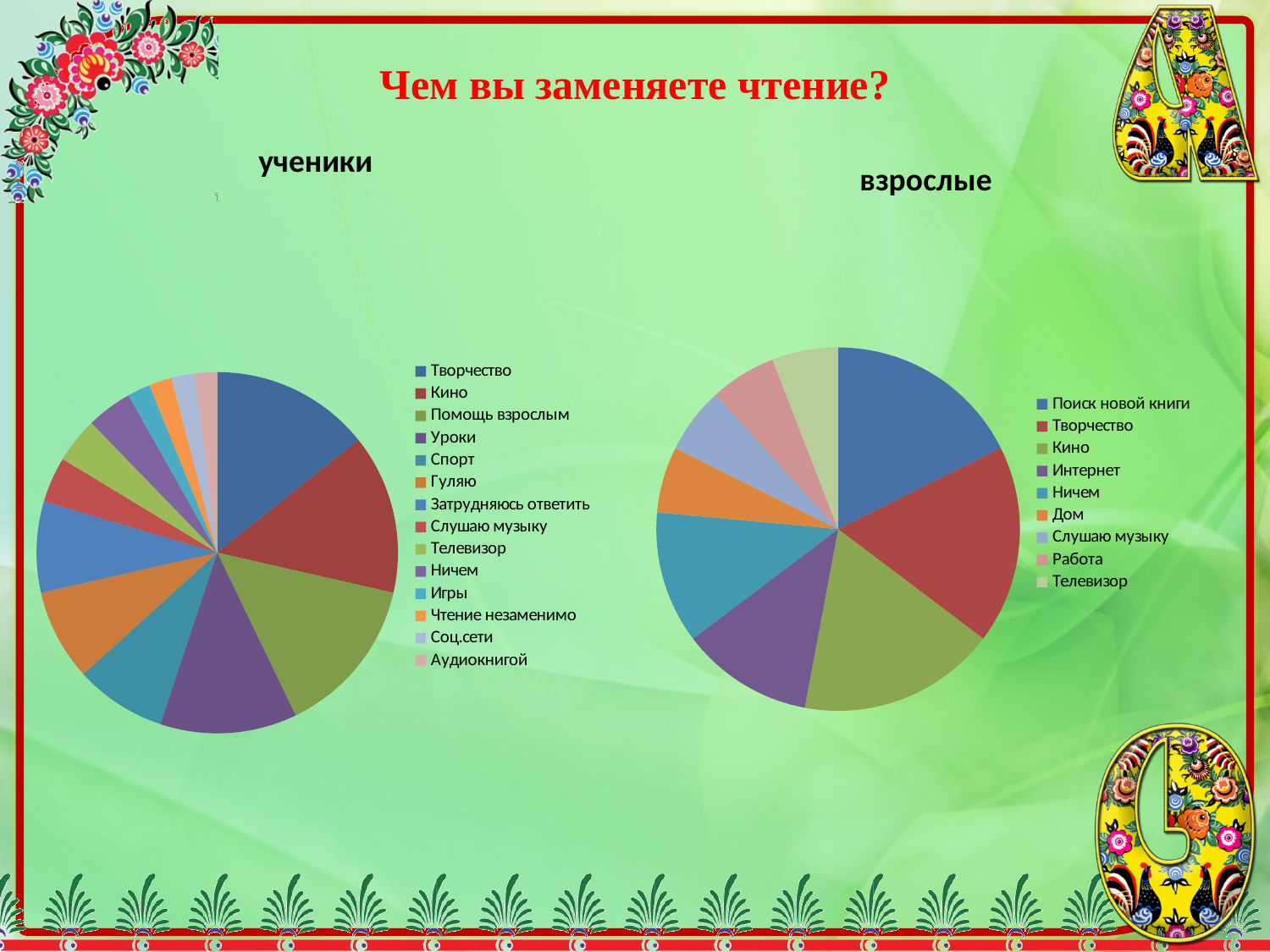

# Чем вы заменяете чтение?

### Chart:

| Category | ученики |
|---|---|
| Творчество | 7.0 |
| Кино | 7.0 |
| Помощь взрослым | 7.0 |
| Уроки | 6.0 |
| Спорт | 4.0 |
| Гуляю | 4.0 |
| Затрудняюсь ответить | 4.0 |
| Слушаю музыку | 2.0 |
| Телевизор | 2.0 |
| Ничем | 2.0 |
| Игры | 1.0 |
| Чтение незаменимо | 1.0 |
| Соц.сети | 1.0 |
| Аудиокнигой | 1.0 |

### Chart:

| Category | взрослые |
|---|---|
| Поиск новой книги | 3.0 |
| Творчество | 3.0 |
| Кино | 3.0 |
| Интернет | 2.0 |
| Ничем | 2.0 |
| Дом | 1.0 |
| Слушаю музыку | 1.0 |
| Работа | 1.0 |
| Телевизор | 1.0 |